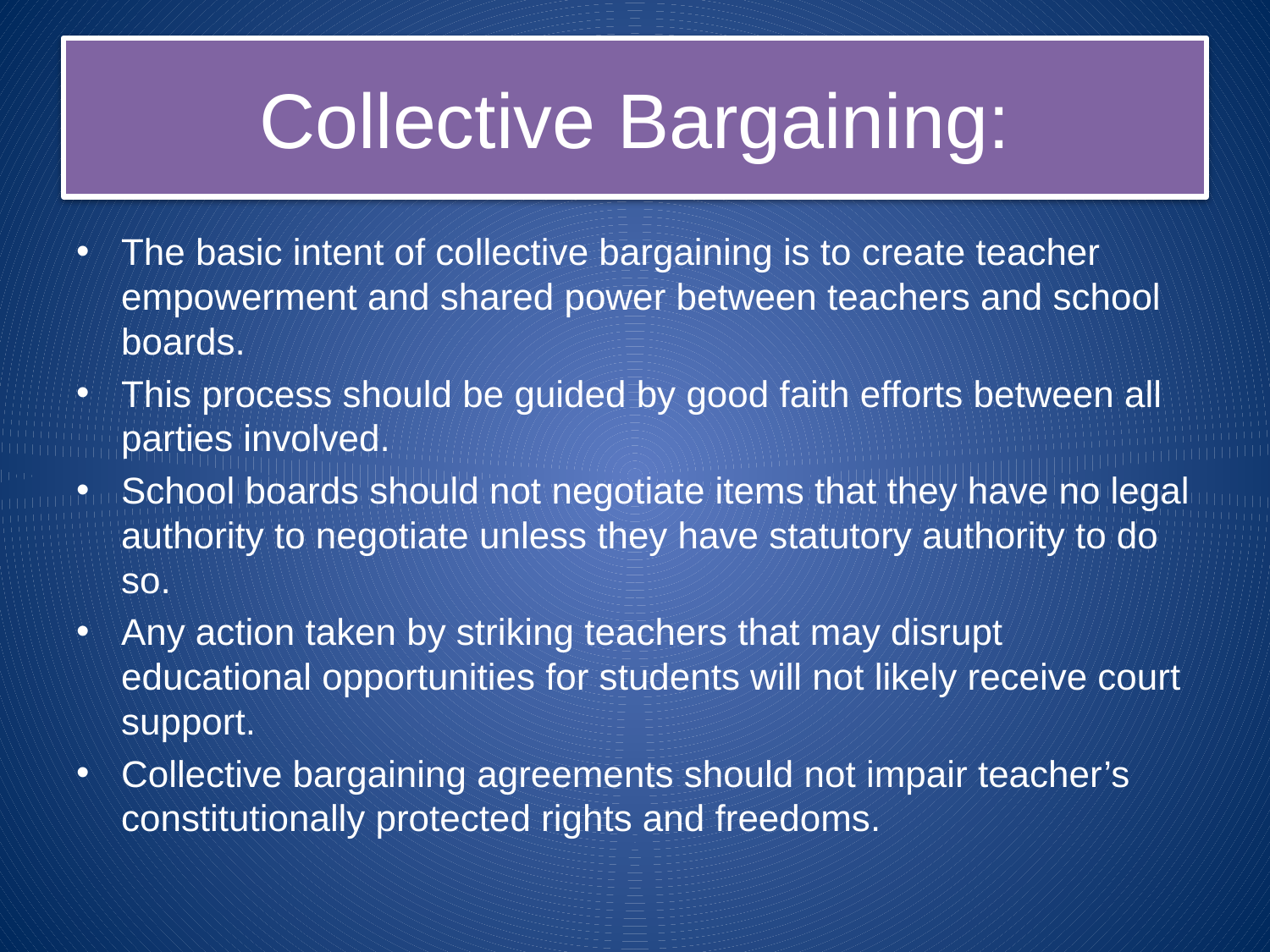

# Collective Bargaining:
The basic intent of collective bargaining is to create teacher empowerment and shared power between teachers and school boards.
This process should be guided by good faith efforts between all parties involved.
School boards should not negotiate items that they have no legal authority to negotiate unless they have statutory authority to do so.
Any action taken by striking teachers that may disrupt educational opportunities for students will not likely receive court support.
Collective bargaining agreements should not impair teacher’s constitutionally protected rights and freedoms.